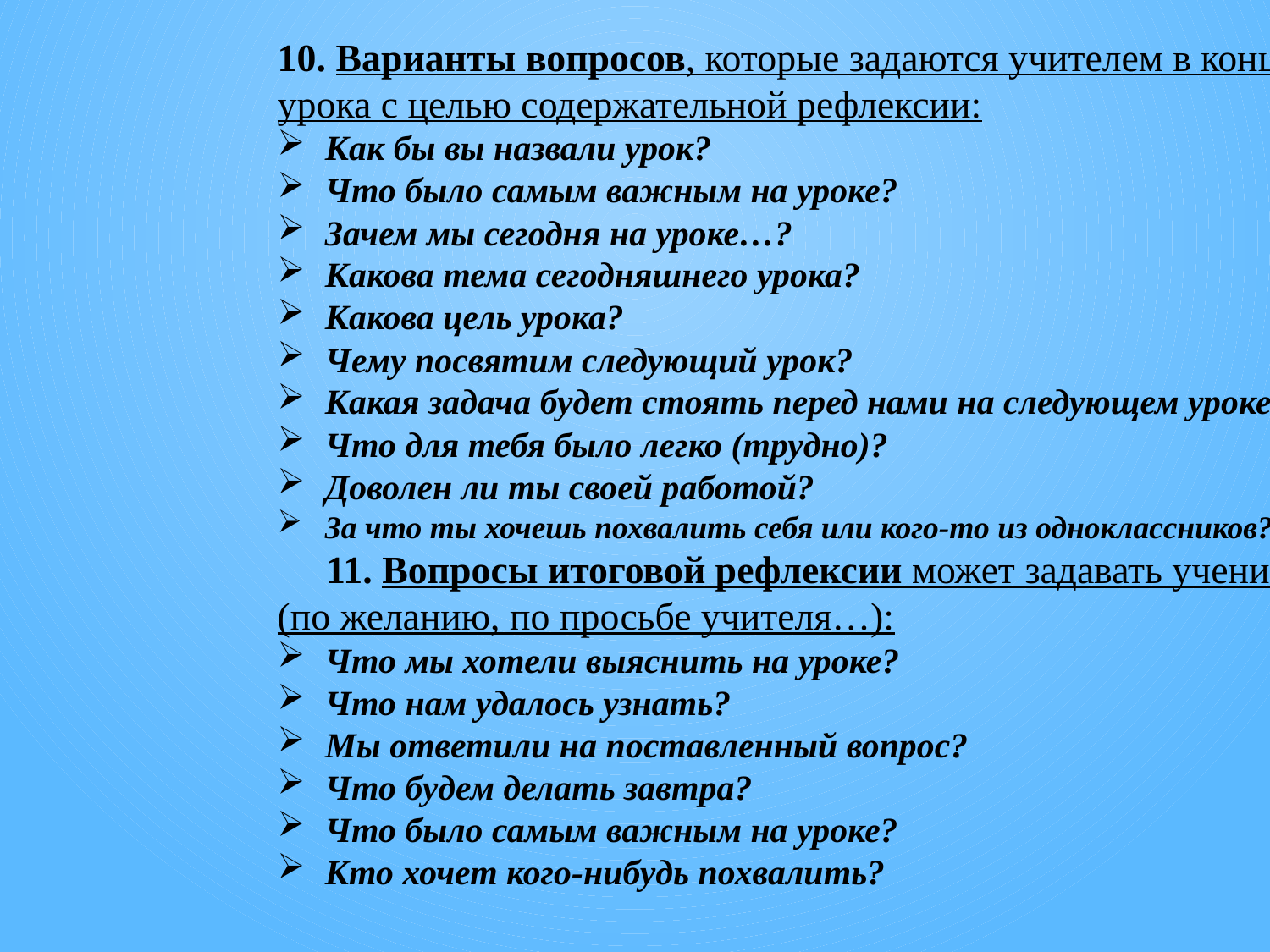

10. Варианты вопросов, которые задаются учителем в конце урока с целью содержательной рефлексии:
Как бы вы назвали урок?
Что было самым важным на уроке?
Зачем мы сегодня на уроке…?
Какова тема сегодняшнего урока?
Какова цель урока?
Чему посвятим следующий урок?
Какая задача будет стоять перед нами на следующем уроке?
Что для тебя было легко (трудно)?
Доволен ли ты своей работой?
За что ты хочешь похвалить себя или кого-то из одноклассников?
     11. Вопросы итоговой рефлексии может задавать ученик (по желанию, по просьбе учителя…):
Что мы хотели выяснить на уроке?
Что нам удалось узнать?
Мы ответили на поставленный вопрос?
Что будем делать завтра?
Что было самым важным на уроке?
Кто хочет кого-нибудь похвалить?